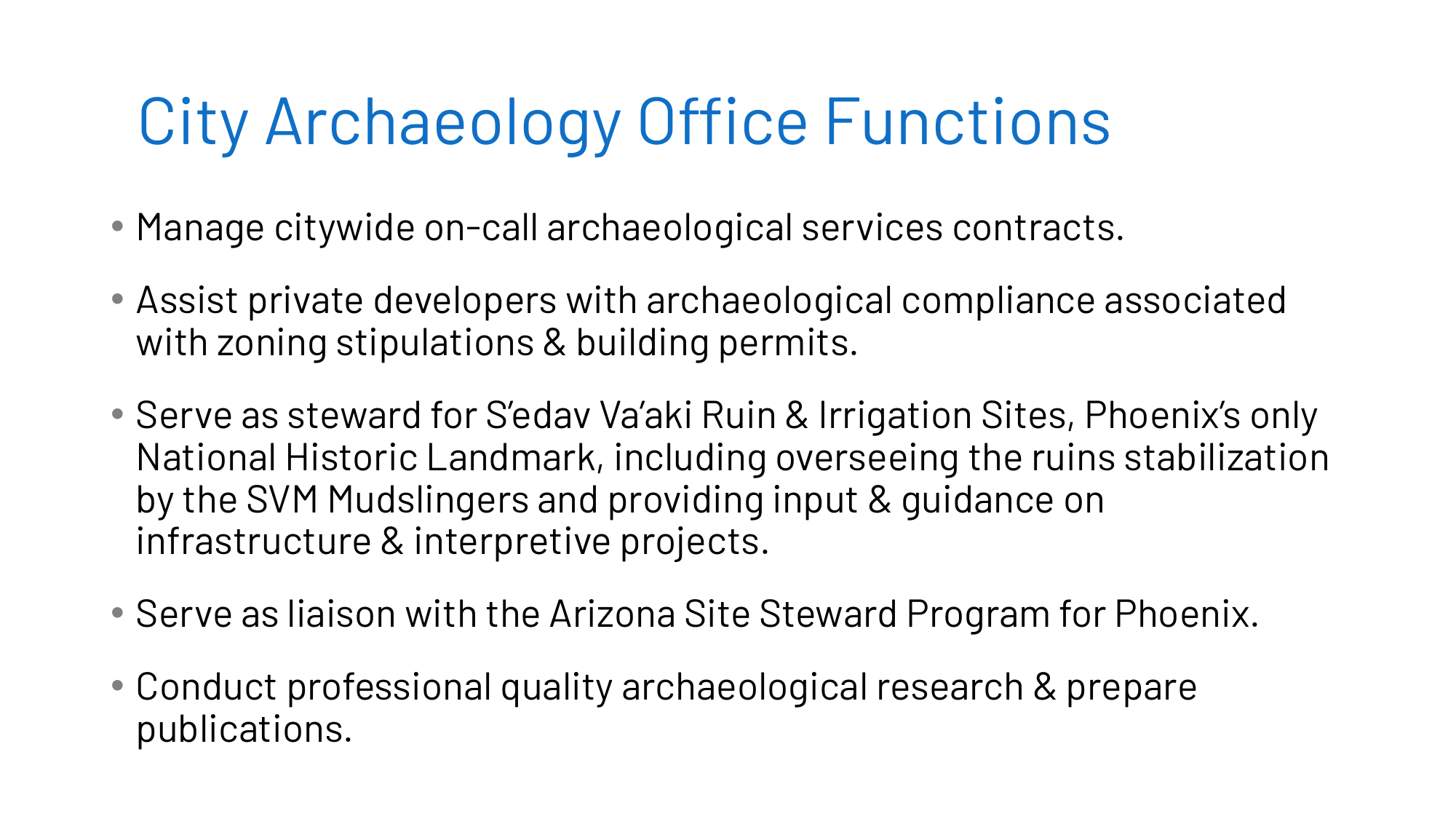

# City Archaeology Office Functions
Manage citywide on-call archaeological services contracts.
Assist private developers with archaeological compliance associated with zoning stipulations & building permits.
Serve as steward for S’edav Va’aki Ruin & Irrigation Sites, Phoenix’s only National Historic Landmark, including overseeing the ruins stabilization by the SVM Mudslingers and providing input & guidance on infrastructure & interpretive projects.
Serve as liaison with the Arizona Site Steward Program for Phoenix.
Conduct professional quality archaeological research & prepare publications.